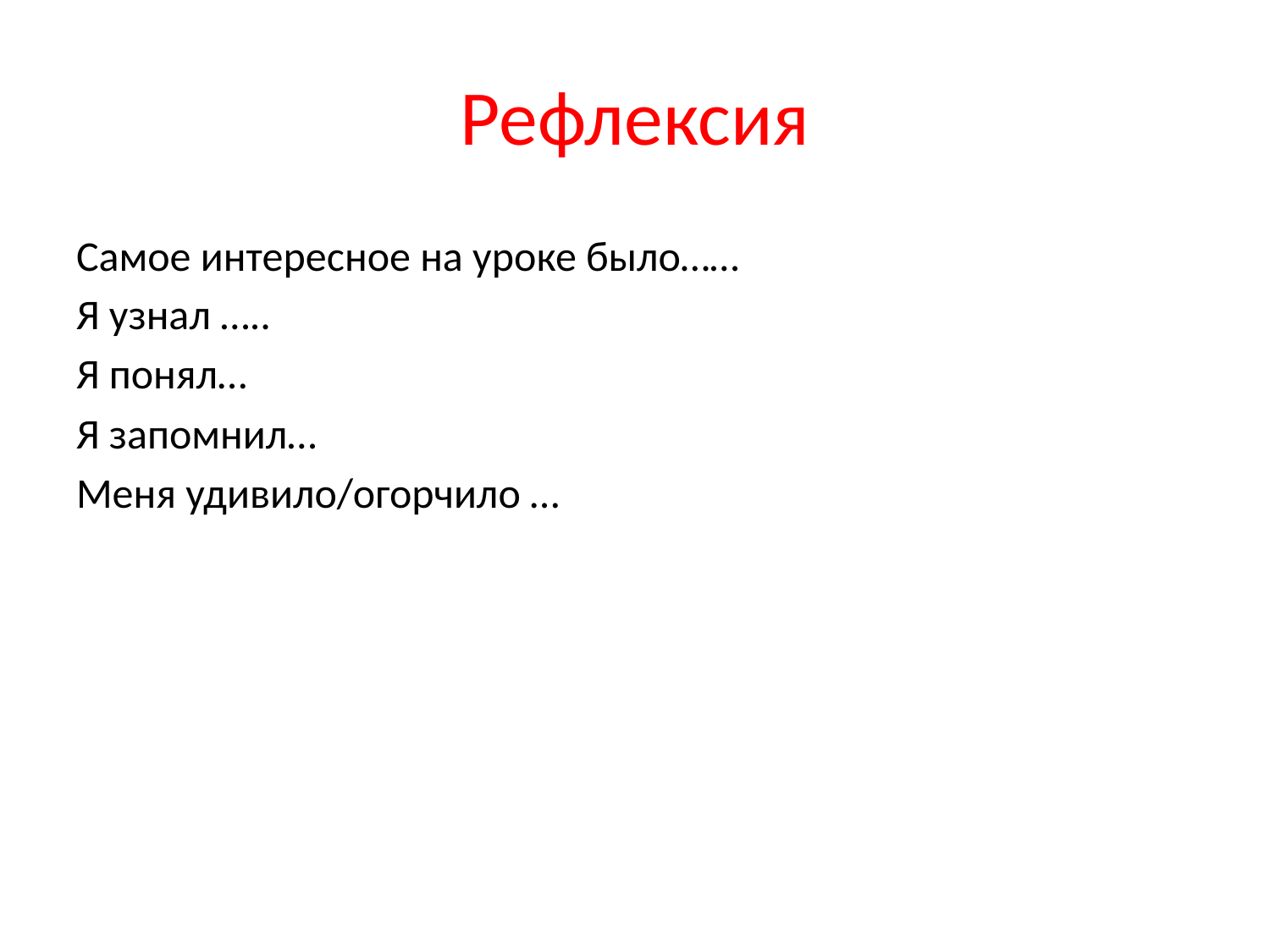

# Рефлексия
Самое интересное на уроке было……
Я узнал …..
Я понял…
Я запомнил…
Меня удивило/огорчило …